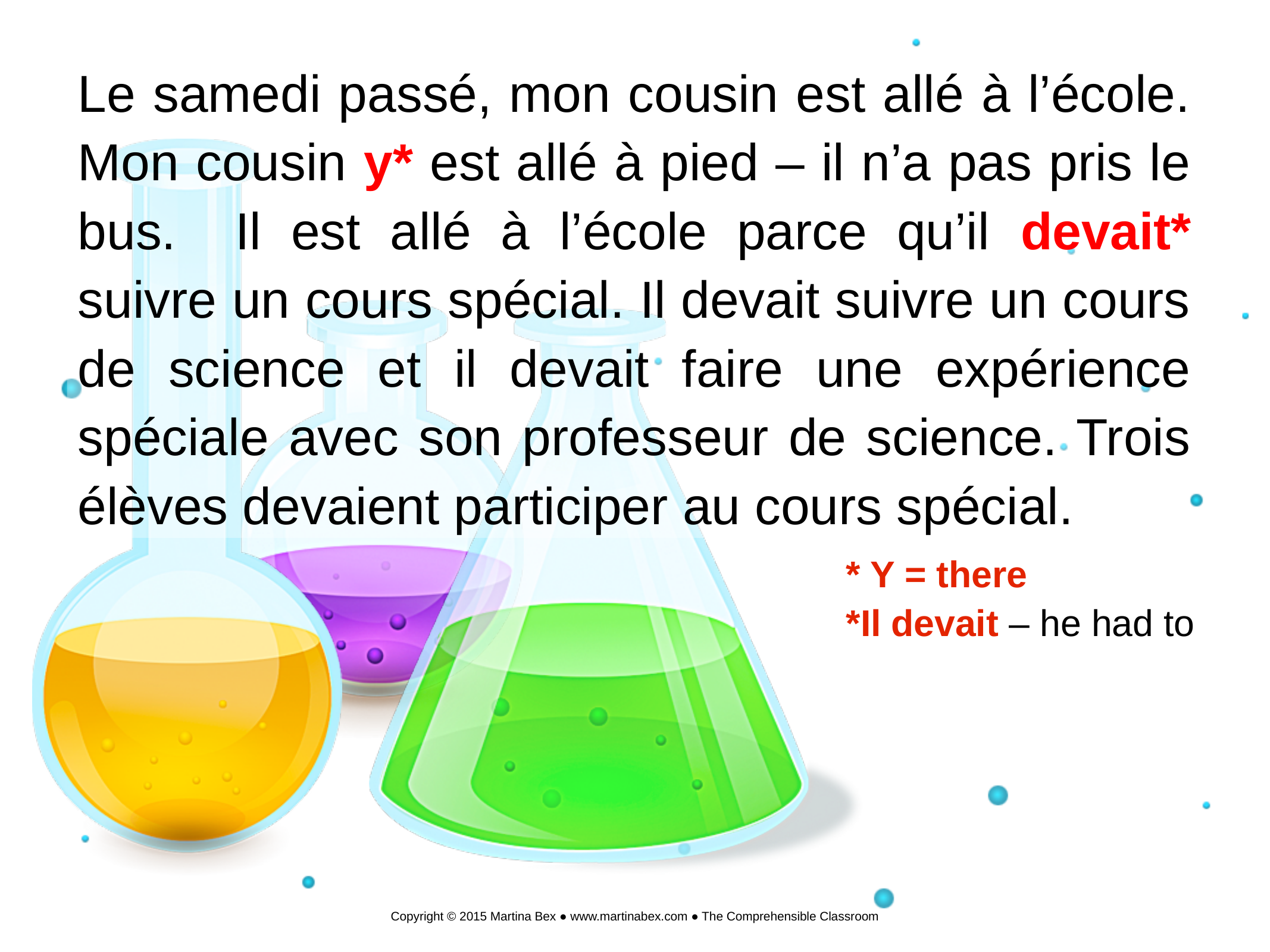

Le samedi passé, mon cousin est allé à l’école. Mon cousin y* est allé à pied – il n’a pas pris le bus.  Il est allé à l’école parce qu’il devait* suivre un cours spécial. Il devait suivre un cours de science et il devait faire une expérience spéciale avec son professeur de science. Trois élèves devaient participer au cours spécial.

* Y = there
*Il devait – he had to
Copyright © 2015 Martina Bex ● www.martinabex.com ● The Comprehensible Classroom